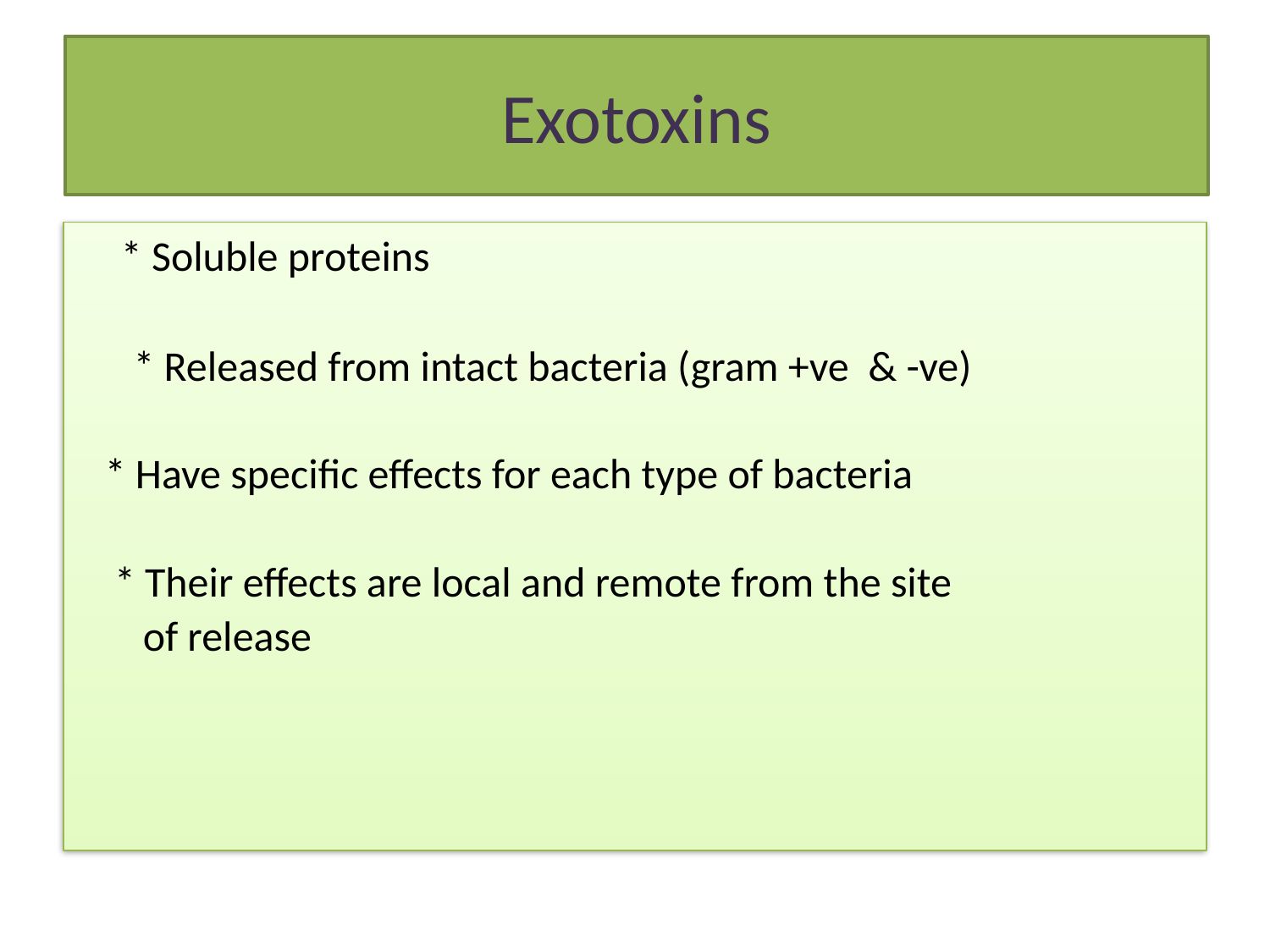

# Exotoxins
    * Soluble proteins

      * Released from intact bacteria (gram +ve  & -ve)

   * Have specific effects for each type of bacteria

    * Their effects are local and remote from the site
       of release